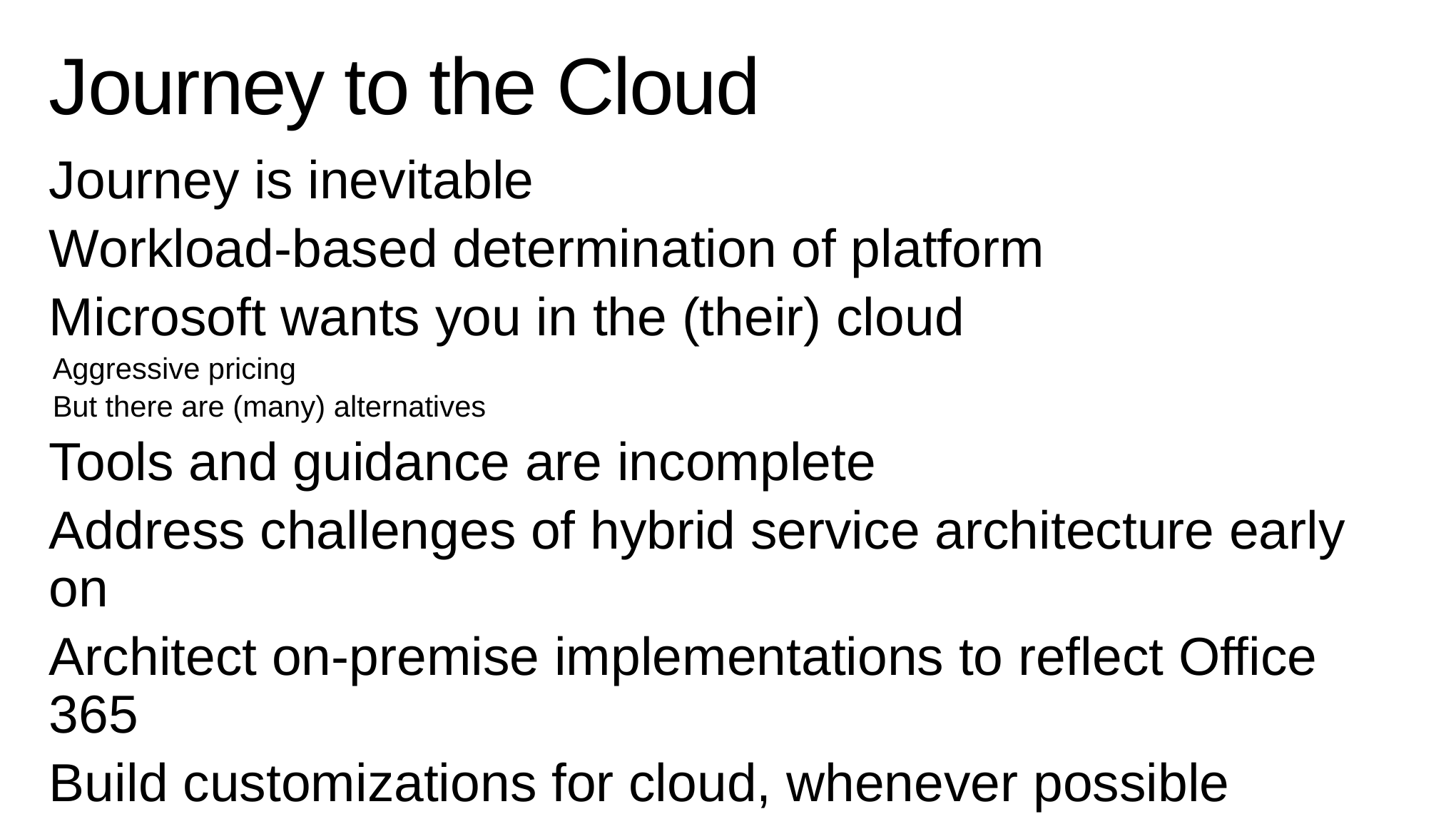

# Journey to the Cloud
Journey is inevitable
Workload-based determination of platform
Microsoft wants you in the (their) cloud
Aggressive pricing
But there are (many) alternatives
Tools and guidance are incomplete
Address challenges of hybrid service architecture early on
Architect on-premise implementations to reflect Office 365
Build customizations for cloud, whenever possible